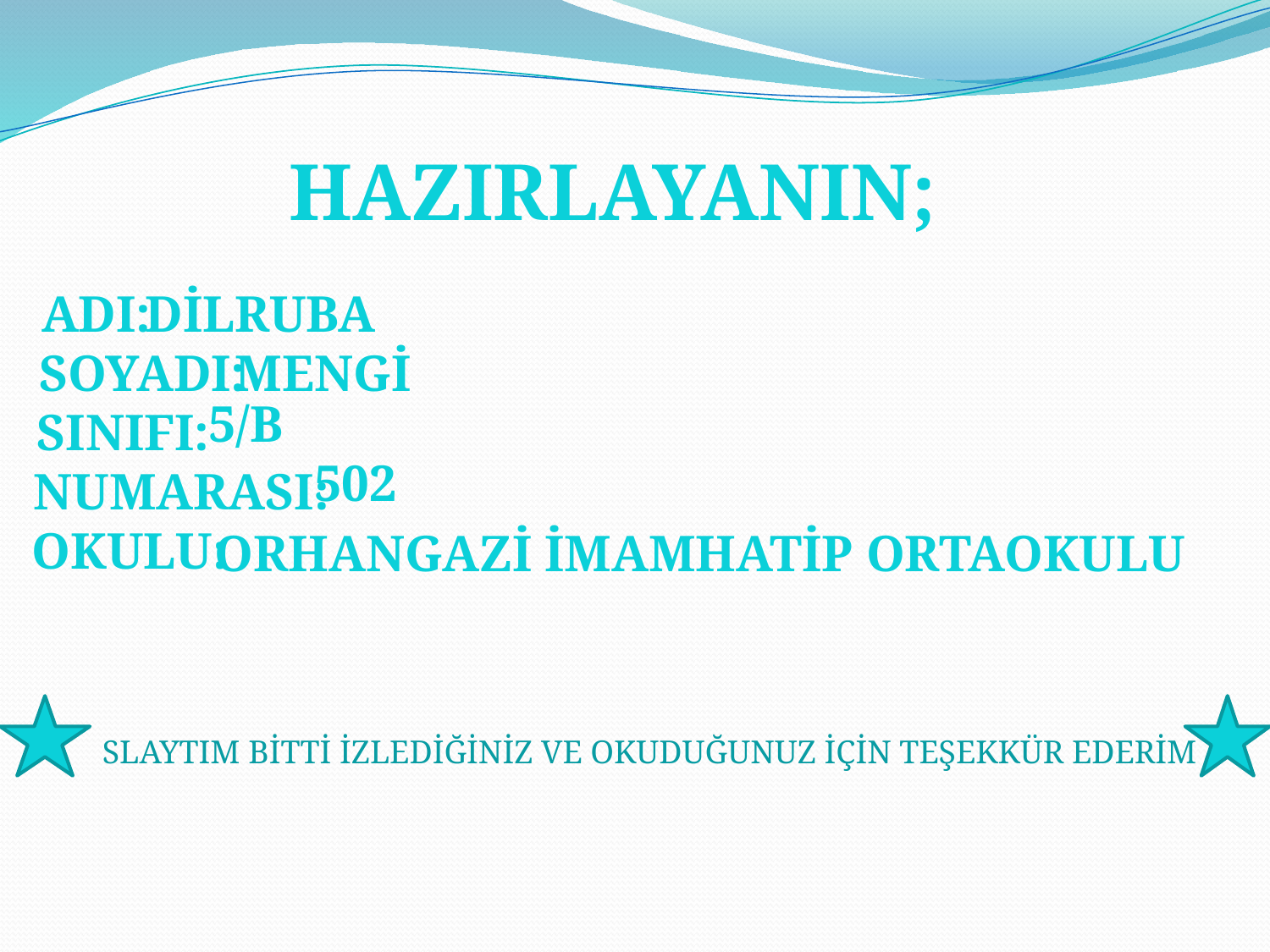

HAZIRLAYANIN;
        ADI:
              SOYADI:
           SINIFI:
                    NUMARASI:
            OKULU:
DİLRUBA
MENGİ
5/B
502
ORHANGAZİ İMAMHATİP ORTAOKULU

SLAYTIM BİTTİ İZLEDİĞİNİZ VE OKUDUĞUNUZ İÇİN TEŞEKKÜR EDERİM